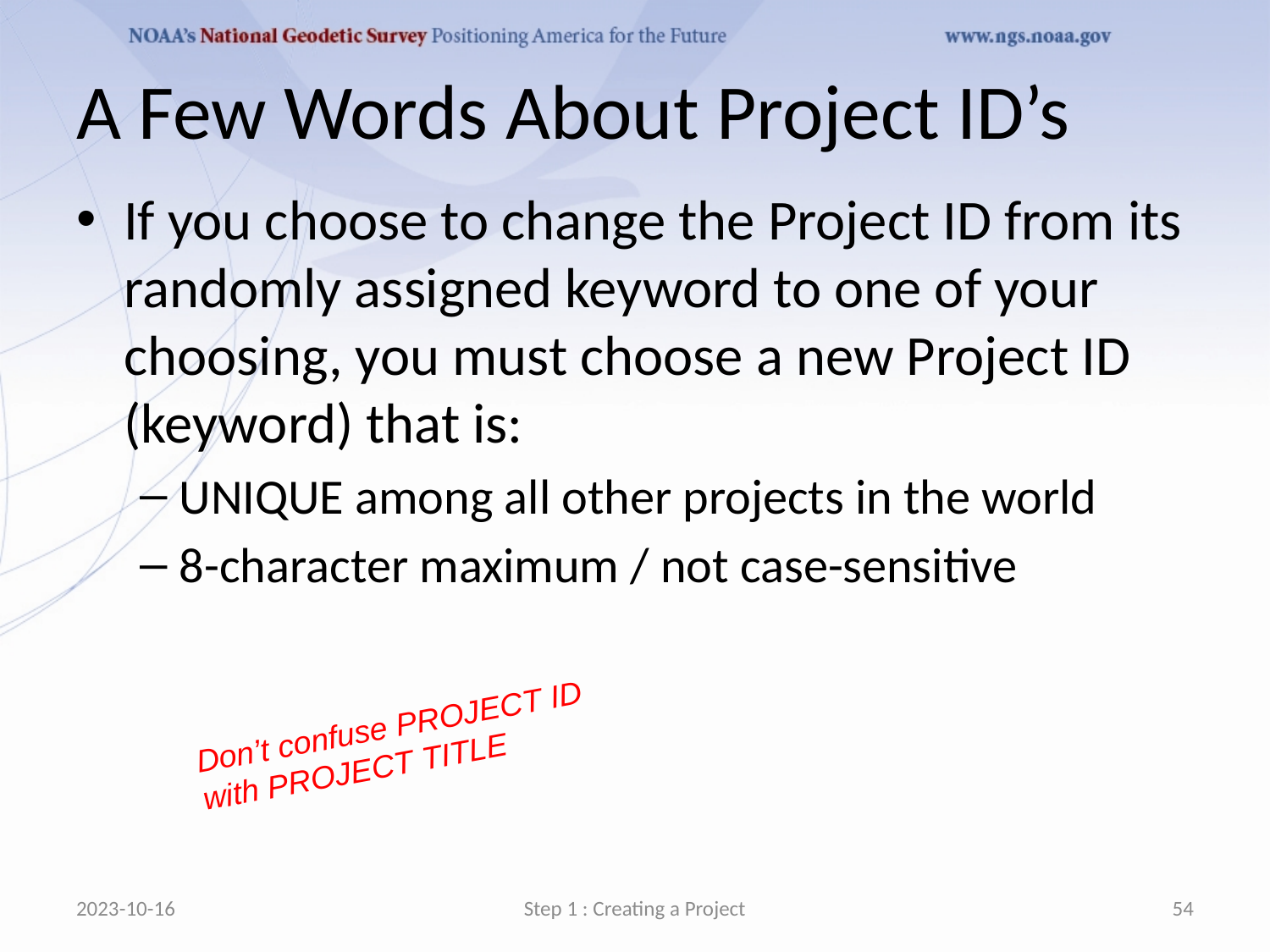

# A Few Words About Project ID’s
If you choose to change the Project ID from its randomly assigned keyword to one of your choosing, you must choose a new Project ID (keyword) that is:
UNIQUE among all other projects in the world
8-character maximum / not case-sensitive
Don’t confuse PROJECT ID
with PROJECT TITLE
2023-10-16
Step 1 : Creating a Project
54